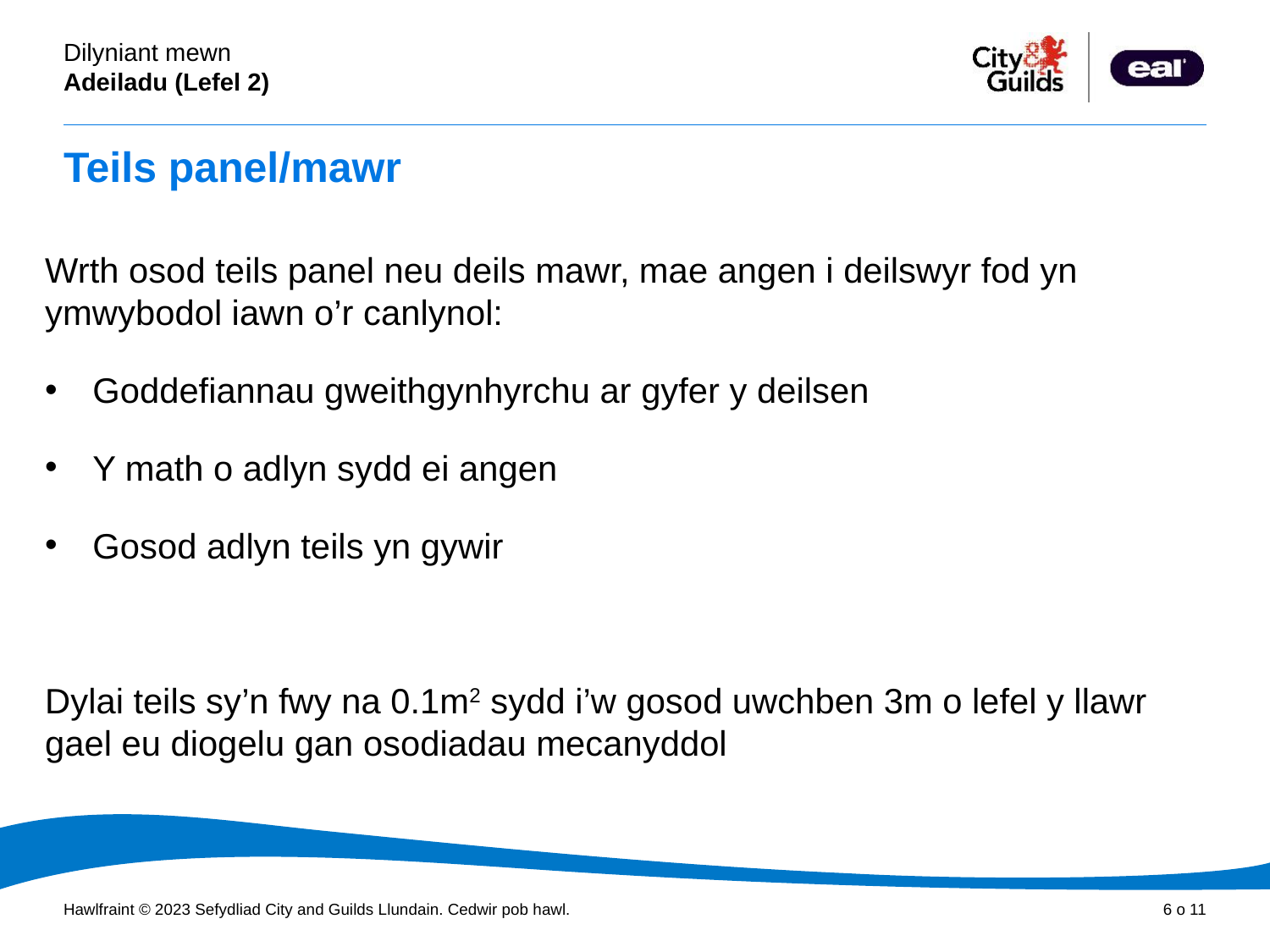

# Teils panel/mawr
Wrth osod teils panel neu deils mawr, mae angen i deilswyr fod yn ymwybodol iawn o’r canlynol:
Goddefiannau gweithgynhyrchu ar gyfer y deilsen
Y math o adlyn sydd ei angen
Gosod adlyn teils yn gywir

Dylai teils sy’n fwy na 0.1m2 sydd i’w gosod uwchben 3m o lefel y llawr gael eu diogelu gan osodiadau mecanyddol